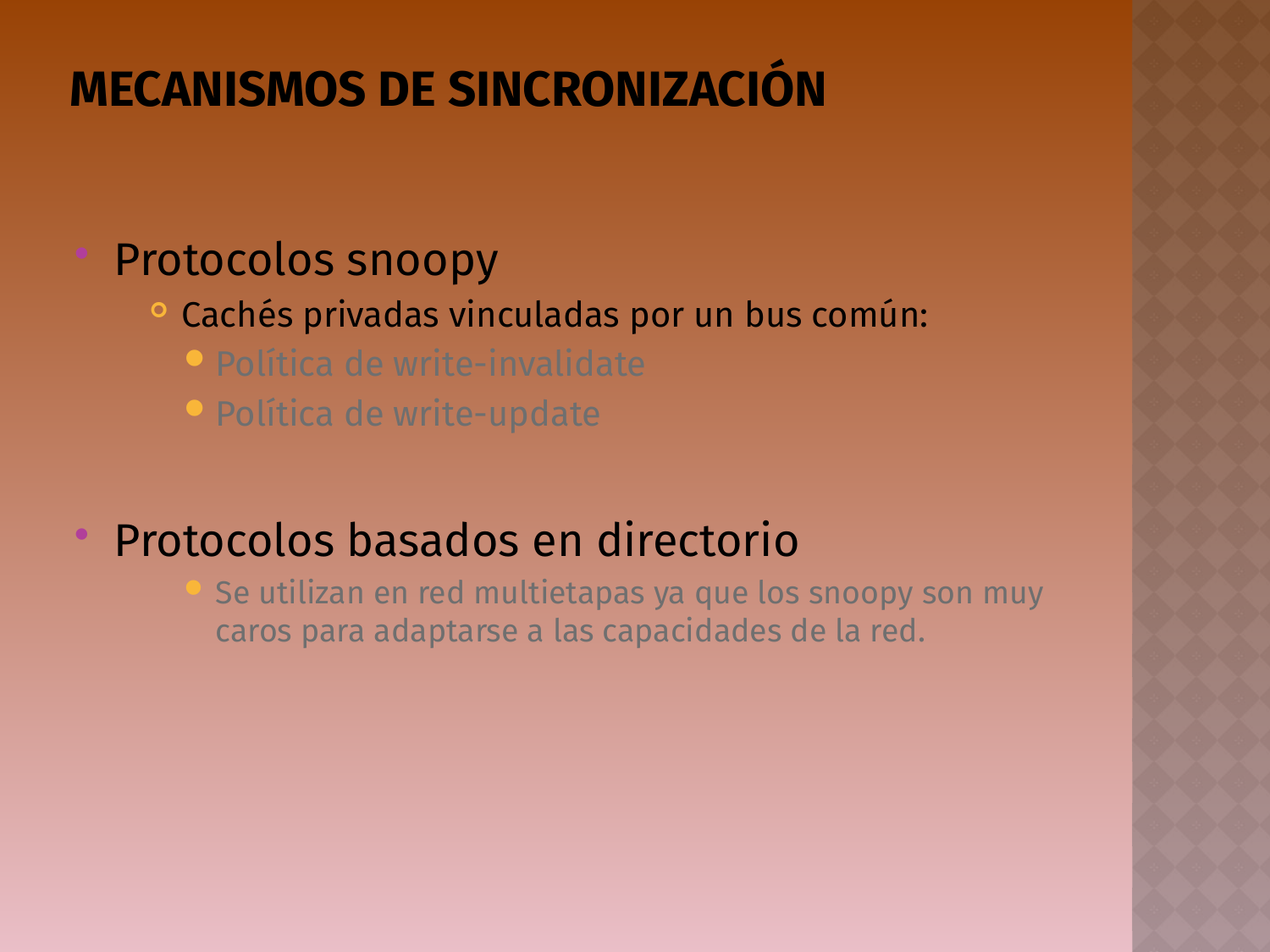

# Mecanismos de sincronización
Protocolos snoopy
Cachés privadas vinculadas por un bus común:
Política de write-invalidate
Política de write-update

Protocolos basados en directorio
Se utilizan en red multietapas ya que los snoopy son muy caros para adaptarse a las capacidades de la red.